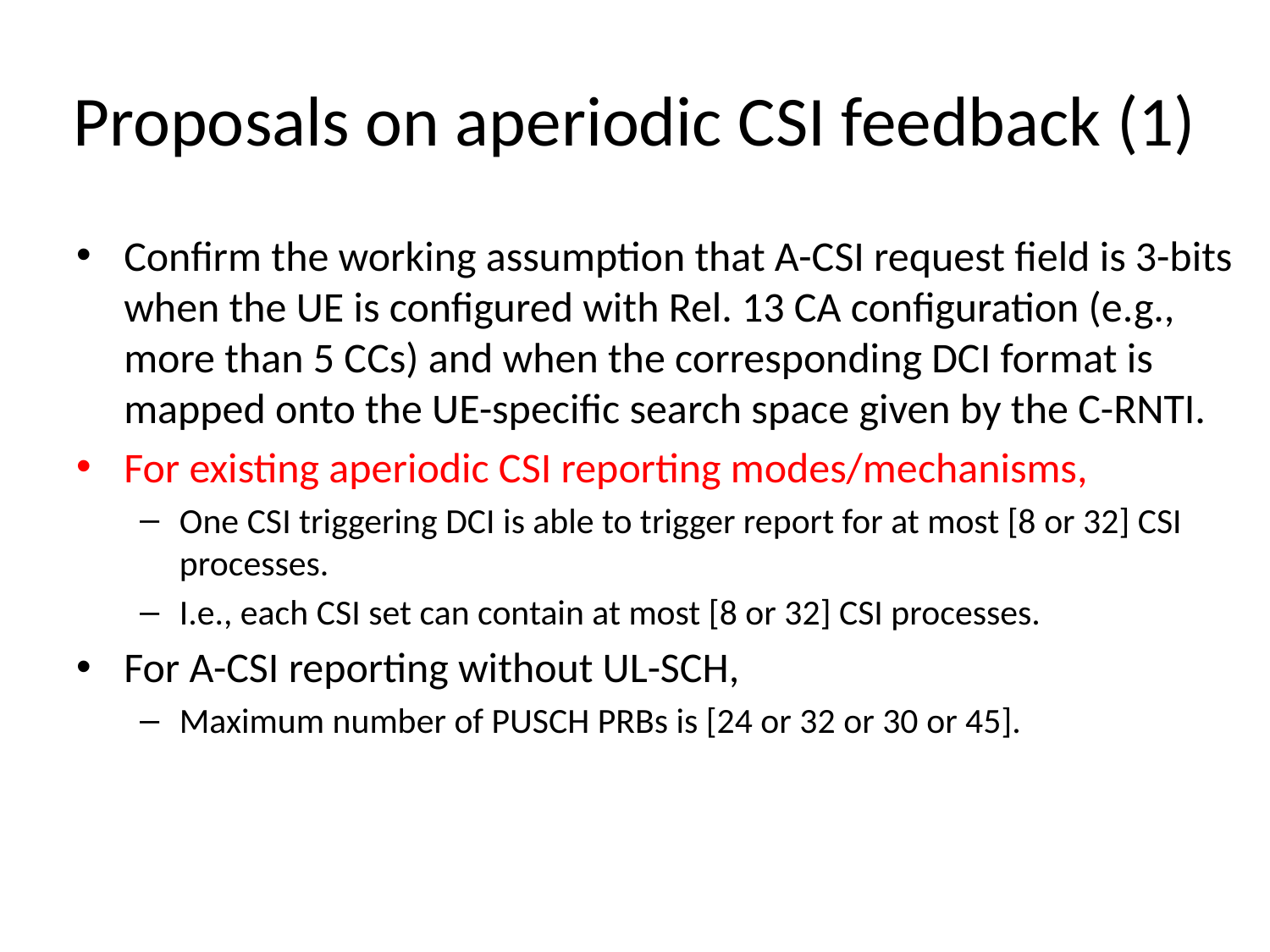

# Proposals on aperiodic CSI feedback (1)
Confirm the working assumption that A-CSI request field is 3-bits when the UE is configured with Rel. 13 CA configuration (e.g., more than 5 CCs) and when the corresponding DCI format is mapped onto the UE-specific search space given by the C-RNTI.
For existing aperiodic CSI reporting modes/mechanisms,
One CSI triggering DCI is able to trigger report for at most [8 or 32] CSI processes.
I.e., each CSI set can contain at most [8 or 32] CSI processes.
For A-CSI reporting without UL-SCH,
Maximum number of PUSCH PRBs is [24 or 32 or 30 or 45].